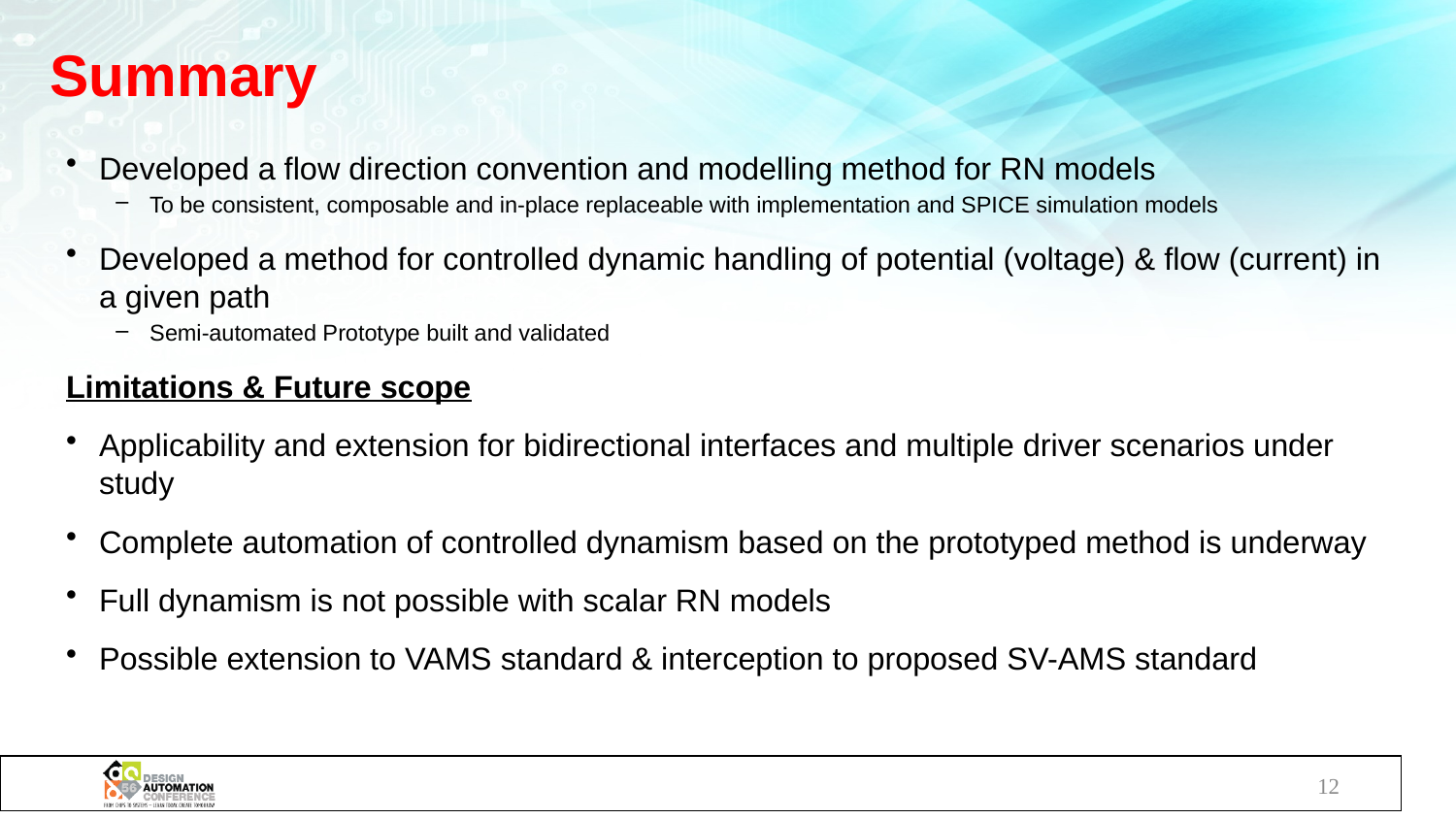

# Summary
Developed a flow direction convention and modelling method for RN models
To be consistent, composable and in-place replaceable with implementation and SPICE simulation models
Developed a method for controlled dynamic handling of potential (voltage) & flow (current) in a given path
Semi-automated Prototype built and validated
Limitations & Future scope
Applicability and extension for bidirectional interfaces and multiple driver scenarios under study
Complete automation of controlled dynamism based on the prototyped method is underway
Full dynamism is not possible with scalar RN models
Possible extension to VAMS standard & interception to proposed SV-AMS standard
12